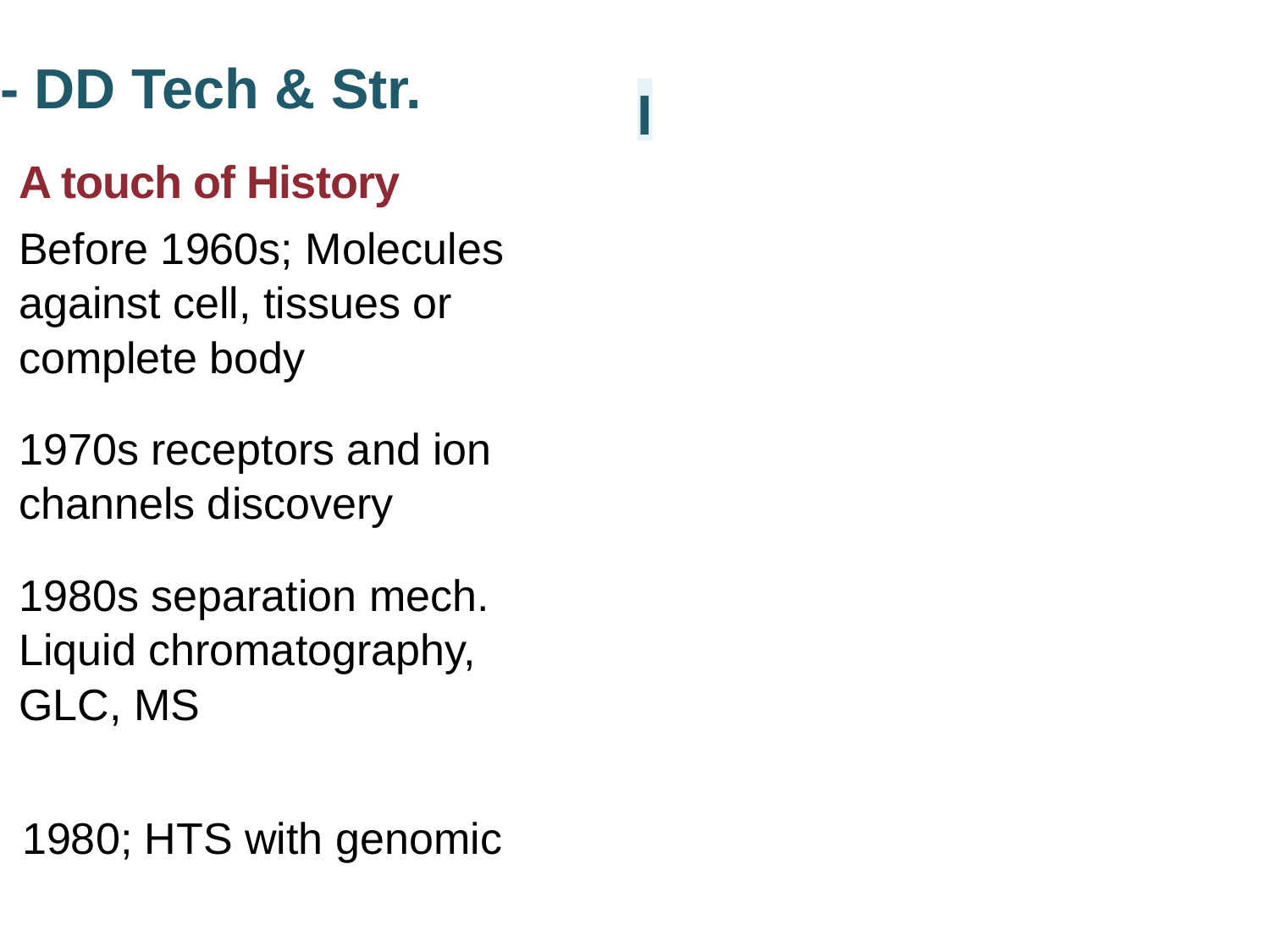

- DD Tech & Str.
I
A touch of History
Before 1960s; Molecules against cell, tissues or complete body
1970s receptors and ion channels discovery
1980s separation mech. Liquid chromatography, GLC, MS
1980; HTS with genomic